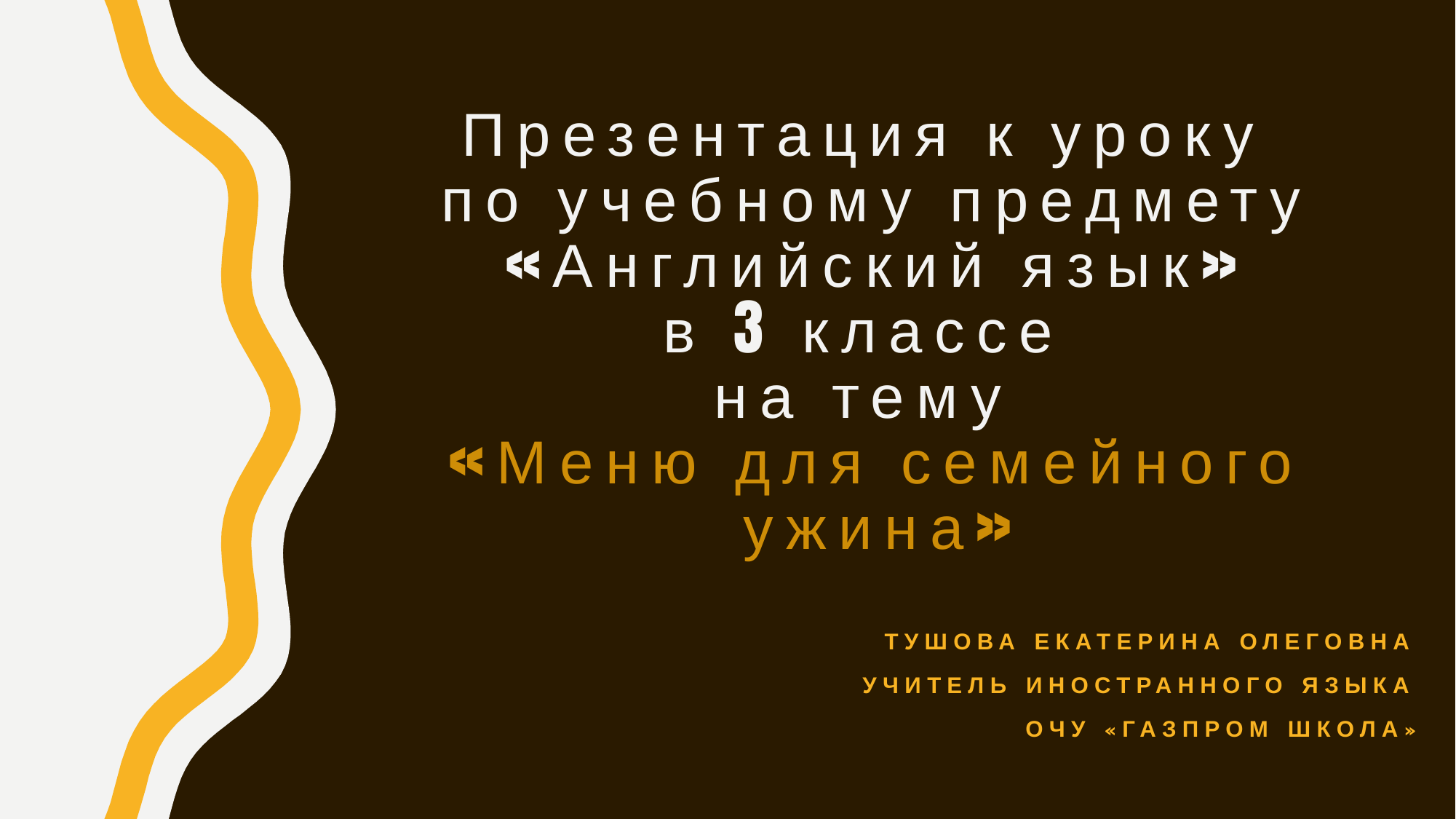

# Презентация к уроку по учебному предмету «Английский язык» в 3 классе на тему «Меню для семейного ужина»
Тушова Екатерина Олеговна
учитель иностранного языка
ОЧУ «Газпром школа»